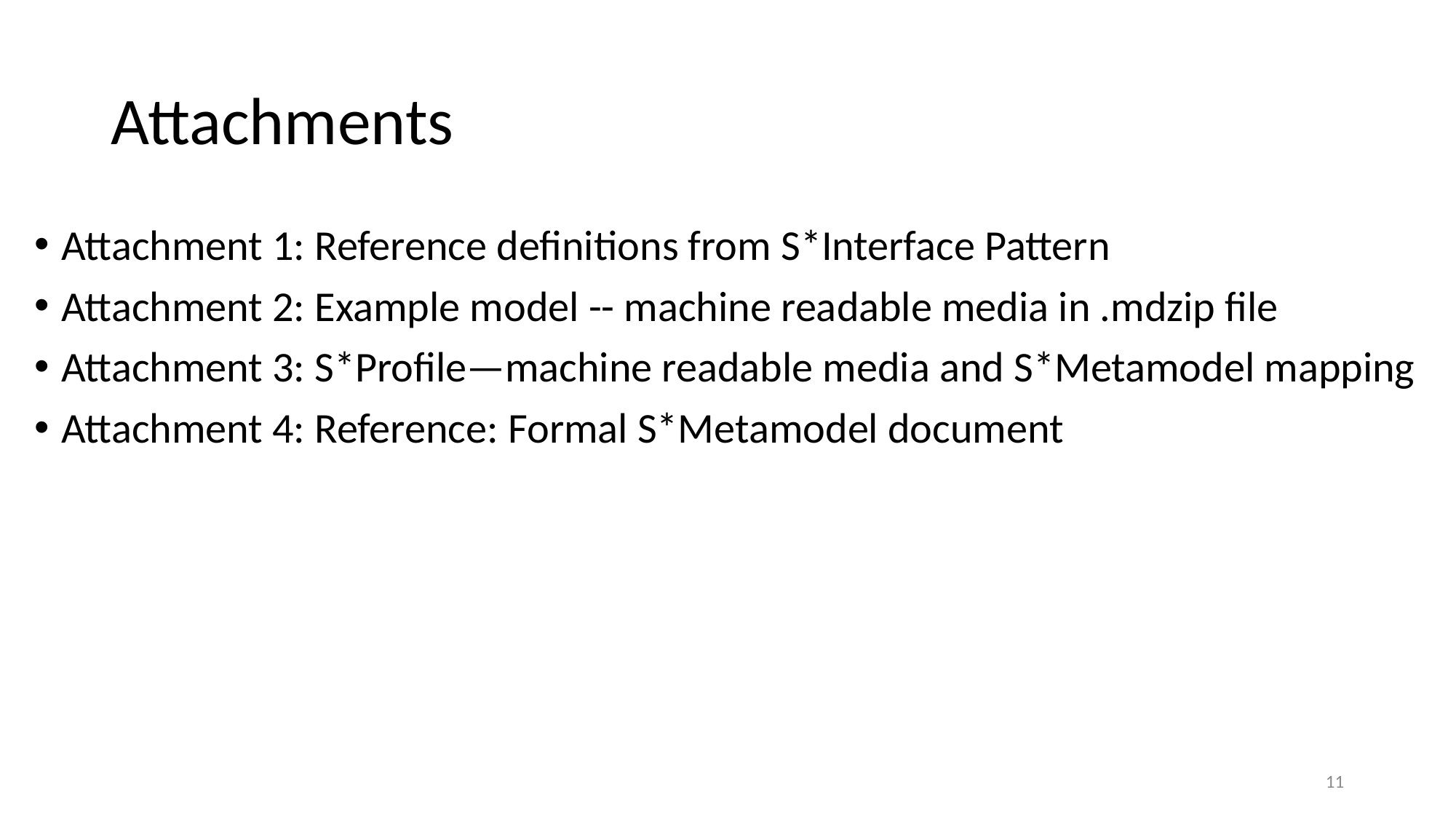

# Attachments
Attachment 1: Reference definitions from S*Interface Pattern
Attachment 2: Example model -- machine readable media in .mdzip file
Attachment 3: S*Profile—machine readable media and S*Metamodel mapping
Attachment 4: Reference: Formal S*Metamodel document

11